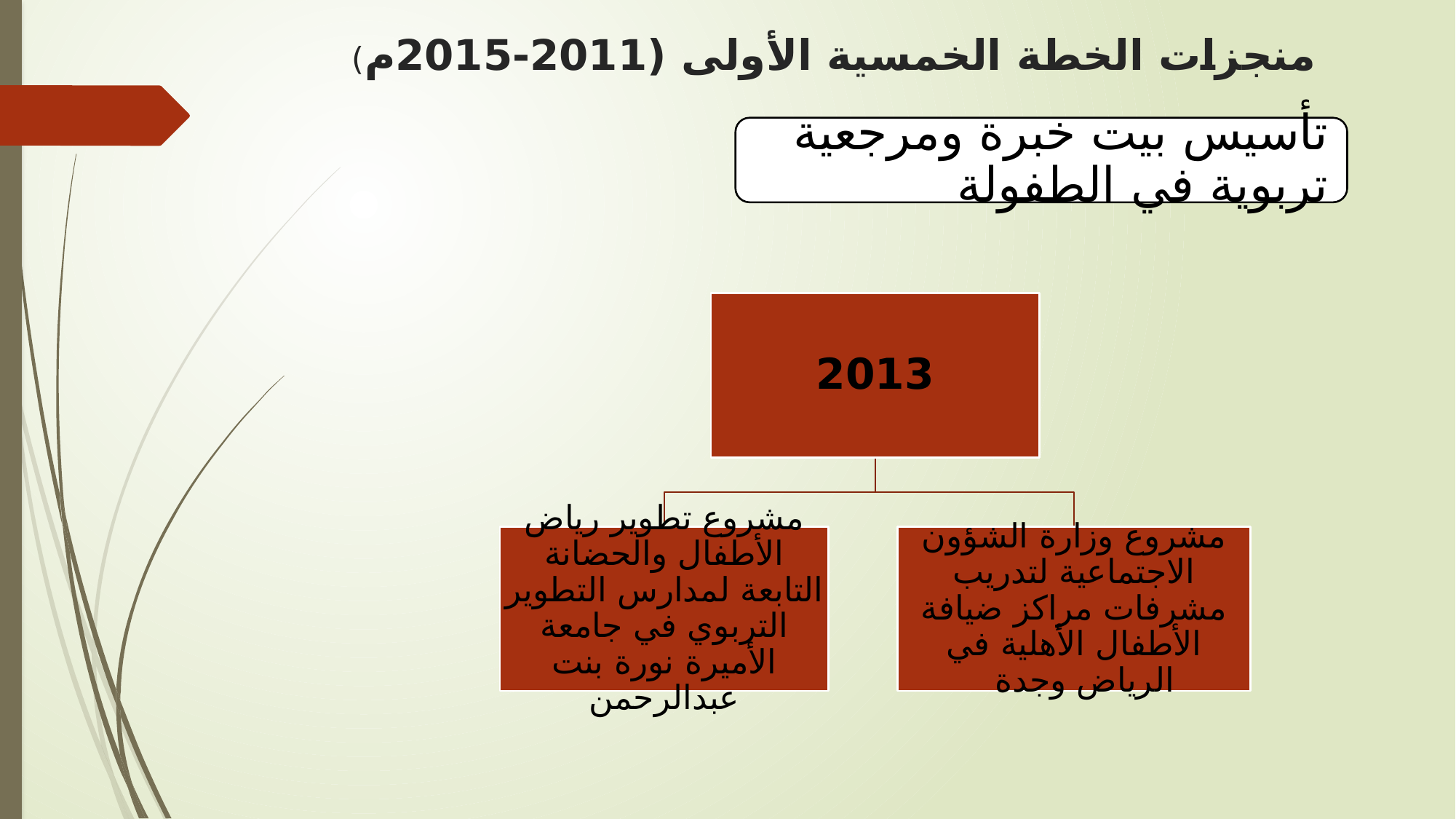

# منجزات الخطة الخمسية الأولى (2011-2015م)
تأسيس بيت خبرة ومرجعية تربوية في الطفولة

2013
مشروع تطوير رياض الأطفال والحضانة التابعة لمدارس التطوير التربوي في جامعة الأميرة نورة بنت عبدالرحمن
مشروع وزارة الشؤون الاجتماعية لتدريب مشرفات مراكز ضيافة الأطفال الأهلية في الرياض وجدة